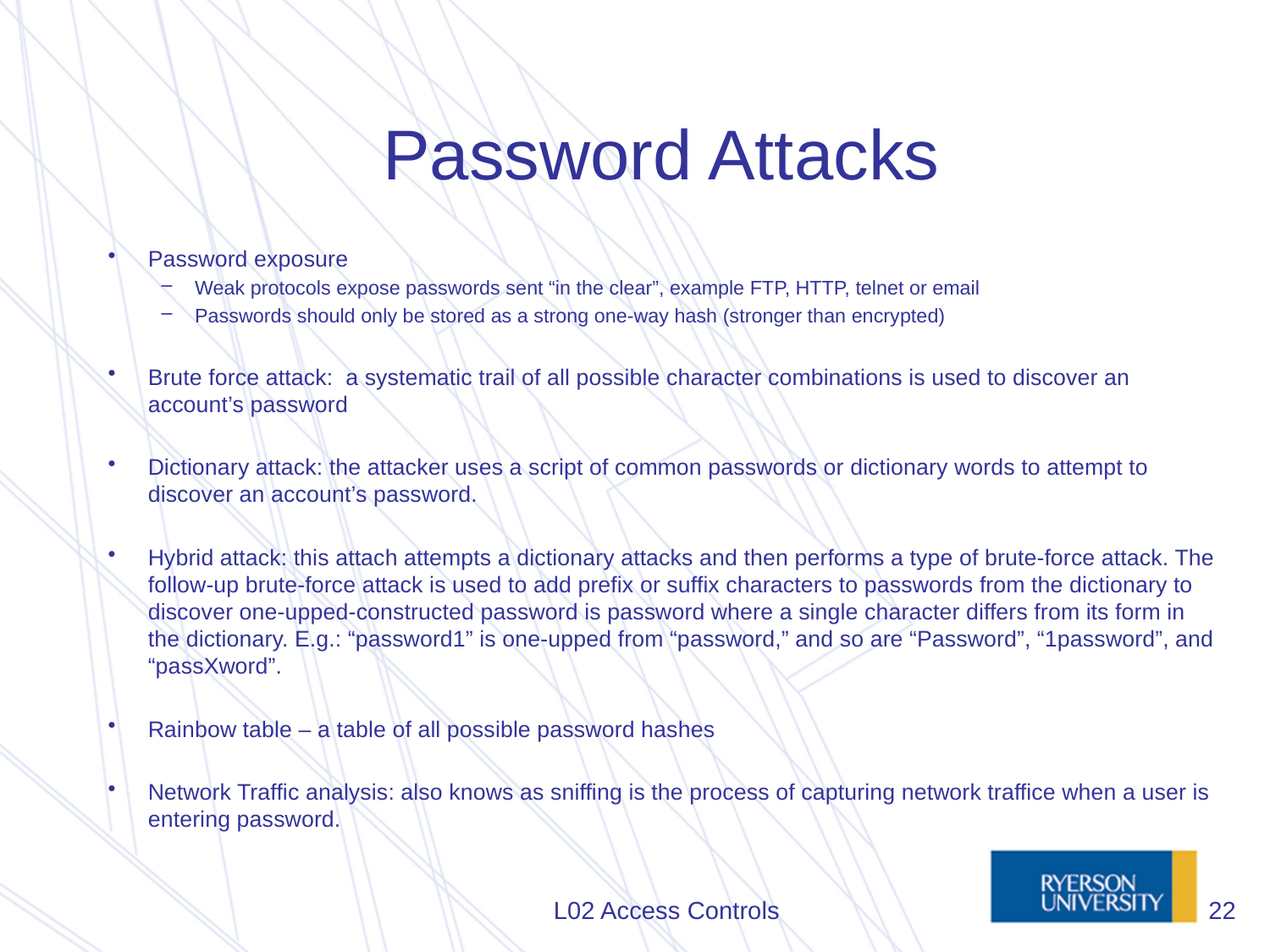

# Password Attacks
Password exposure
Weak protocols expose passwords sent “in the clear”, example FTP, HTTP, telnet or email
Passwords should only be stored as a strong one-way hash (stronger than encrypted)

Brute force attack:  a systematic trail of all possible character combinations is used to discover an account’s password

Dictionary attack: the attacker uses a script of common passwords or dictionary words to attempt to discover an account’s password.

Hybrid attack: this attach attempts a dictionary attacks and then performs a type of brute-force attack. The follow-up brute-force attack is used to add prefix or suffix characters to passwords from the dictionary to discover one-upped-constructed password is password where a single character differs from its form in the dictionary. E.g.: “password1” is one-upped from “password,” and so are “Password”, “1password”, and “passXword”.

Rainbow table – a table of all possible password hashes

Network Traffic analysis: also knows as sniffing is the process of capturing network traffice when a user is entering password.

L02 Access Controls
22